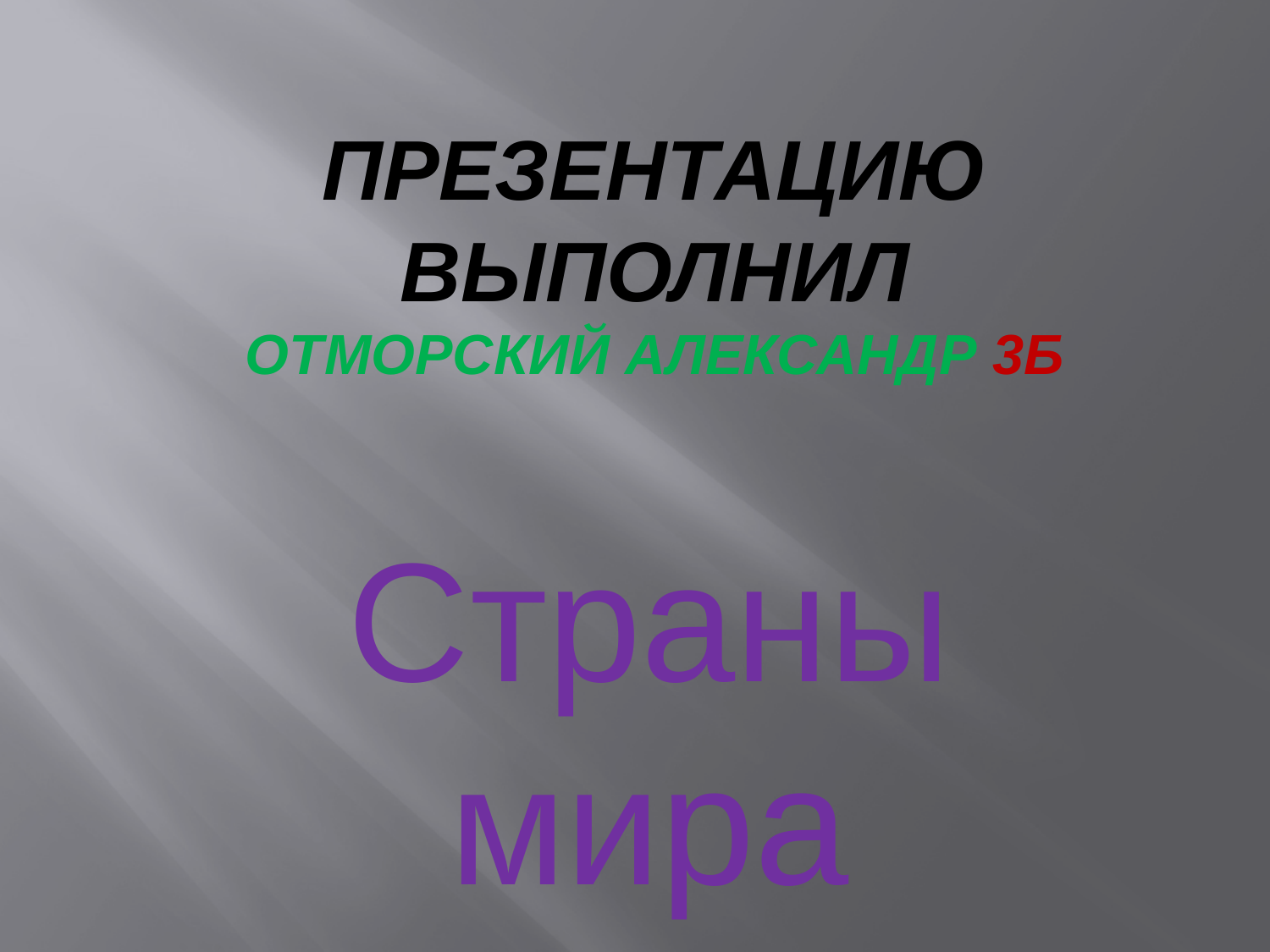

# Презентацию выполнил Отморский Александр 3б
Страны мира